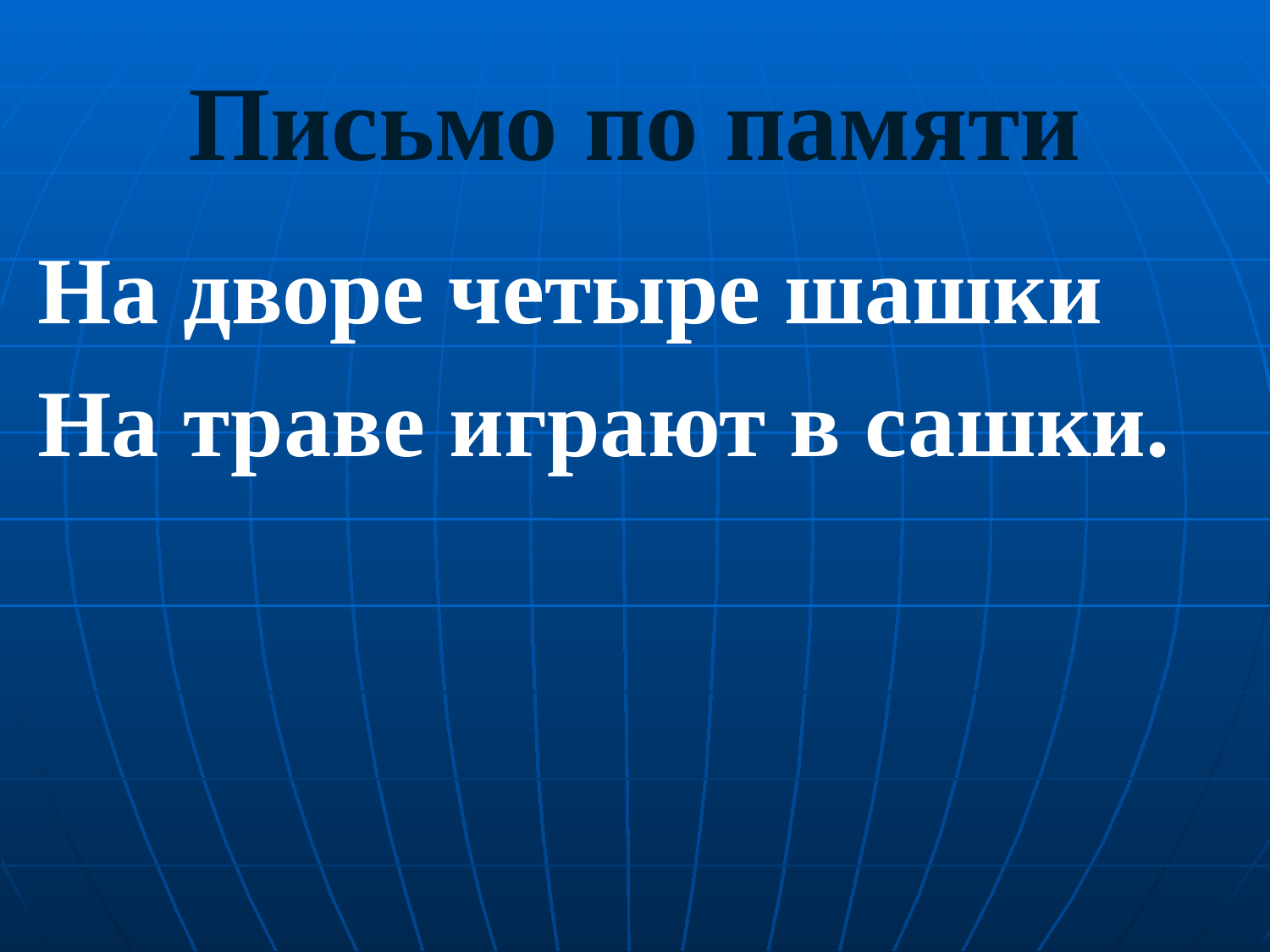

# Письмо по памяти
На дворе четыре шашки
На траве играют в сашки.